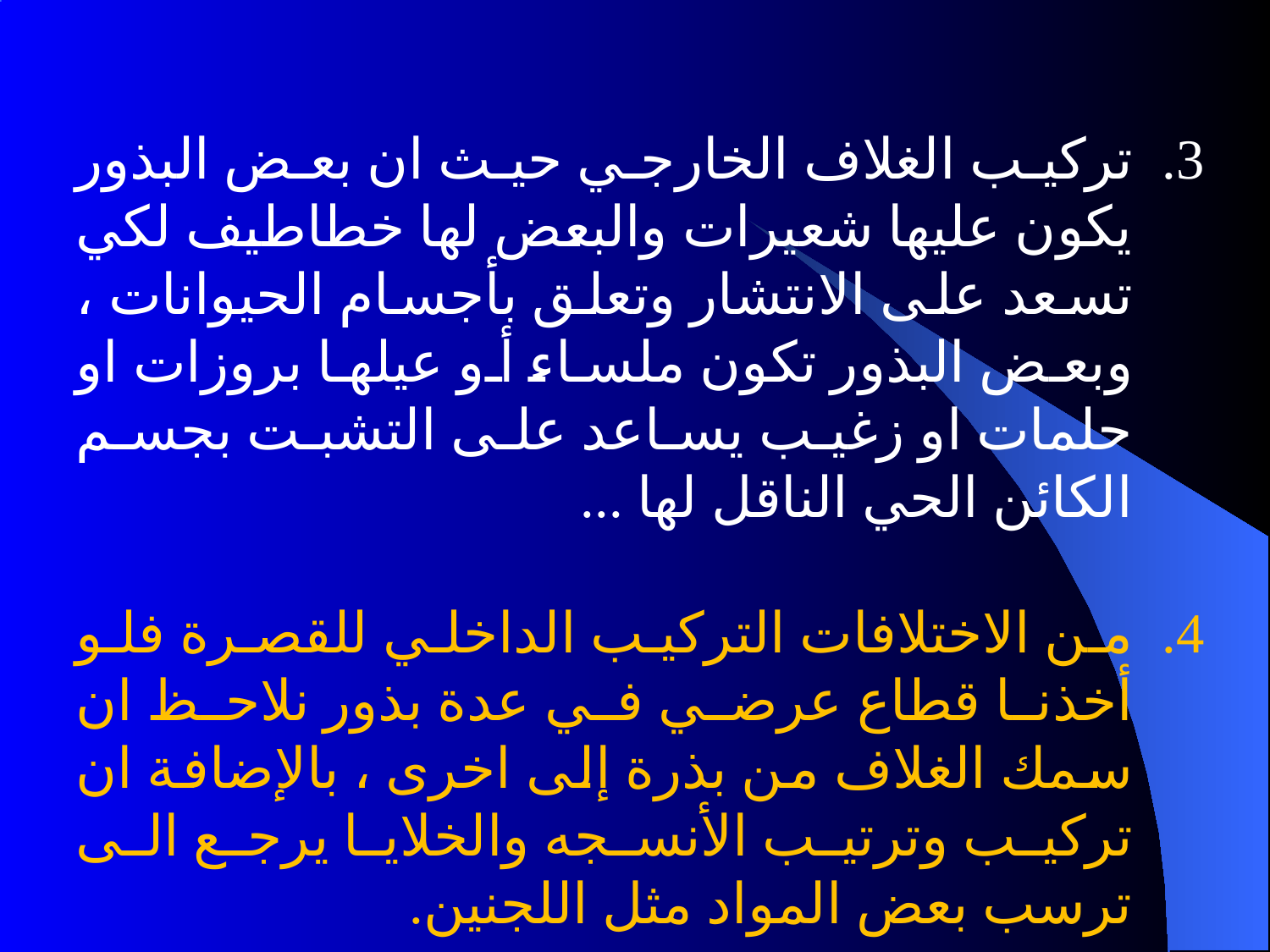

تركيب الغلاف الخارجي حيث ان بعض البذور يكون عليها شعيرات والبعض لها خطاطيف لكي تسعد على الانتشار وتعلق بأجسام الحيوانات ، وبعض البذور تكون ملساء أو عيلها بروزات او حلمات او زغيب يساعد على التشبت بجسم الكائن الحي الناقل لها ...

من الاختلافات التركيب الداخلي للقصرة فلو أخذنا قطاع عرضي في عدة بذور نلاحظ ان سمك الغلاف من بذرة إلى اخرى ، بالإضافة ان تركيب وترتيب الأنسجه والخلايا يرجع الى ترسب بعض المواد مثل اللجنين.